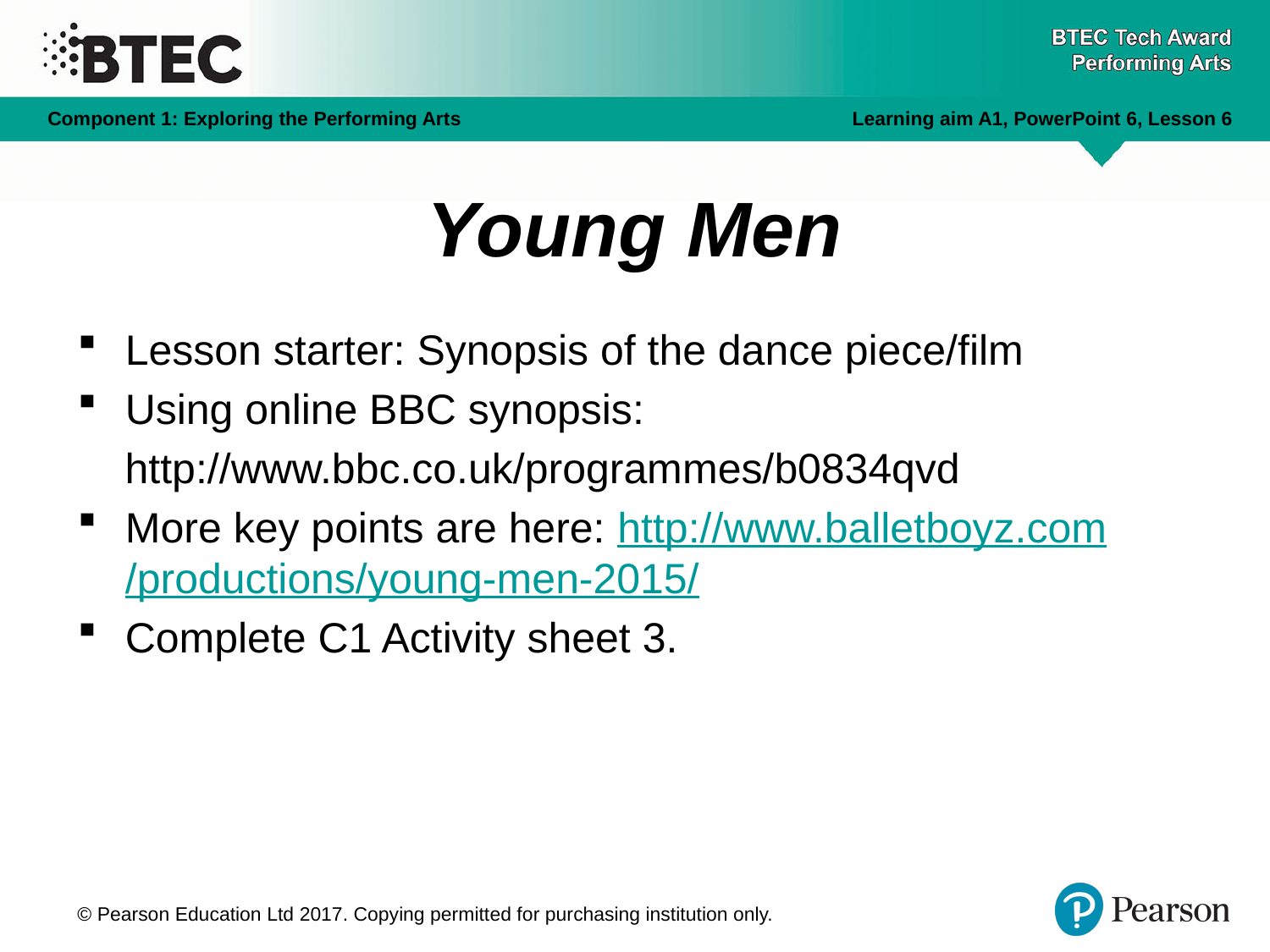

# Young Men
Lesson starter: Synopsis of the dance piece/film
Using online BBC synopsis:
    http://www.bbc.co.uk/programmes/b0834qvd
More key points are here: http://www.balletboyz.com/productions/young-men-2015/
Complete C1 Activity sheet 3.

© Pearson Education Ltd 2017. Copying permitted for purchasing institution only.